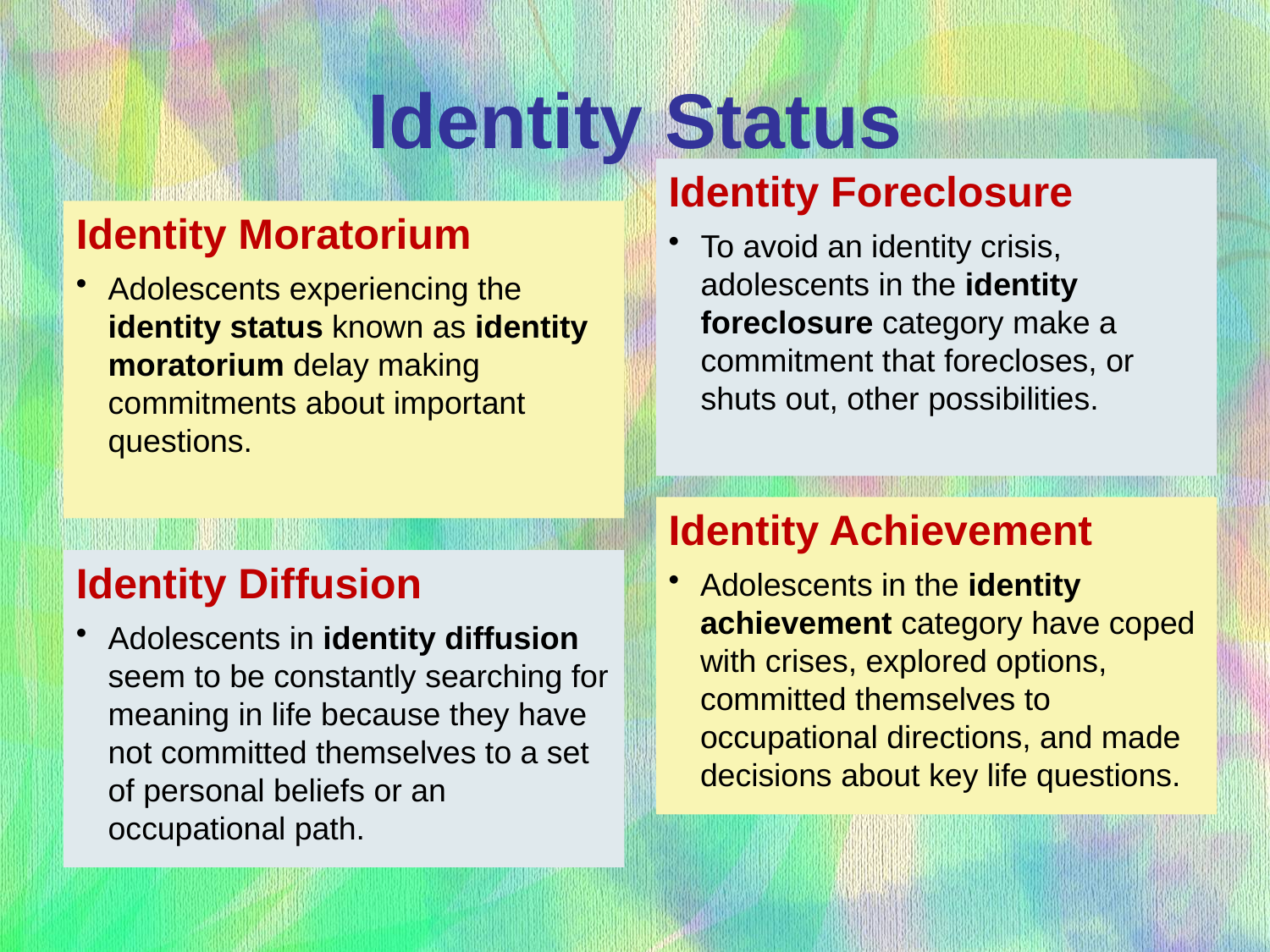

# Identity Status
Identity Foreclosure
To avoid an identity crisis, adolescents in the identity foreclosure category make a commitment that forecloses, or shuts out, other possibilities.

Identity Moratorium
Adolescents experiencing the identity status known as identity moratorium delay making commitments about important questions.
Identity Achievement
Adolescents in the identity achievement category have coped with crises, explored options, committed themselves to occupational directions, and made decisions about key life questions.
Identity Diffusion
Adolescents in identity diffusion seem to be constantly searching for meaning in life because they have not committed themselves to a set of personal beliefs or an occupational path.